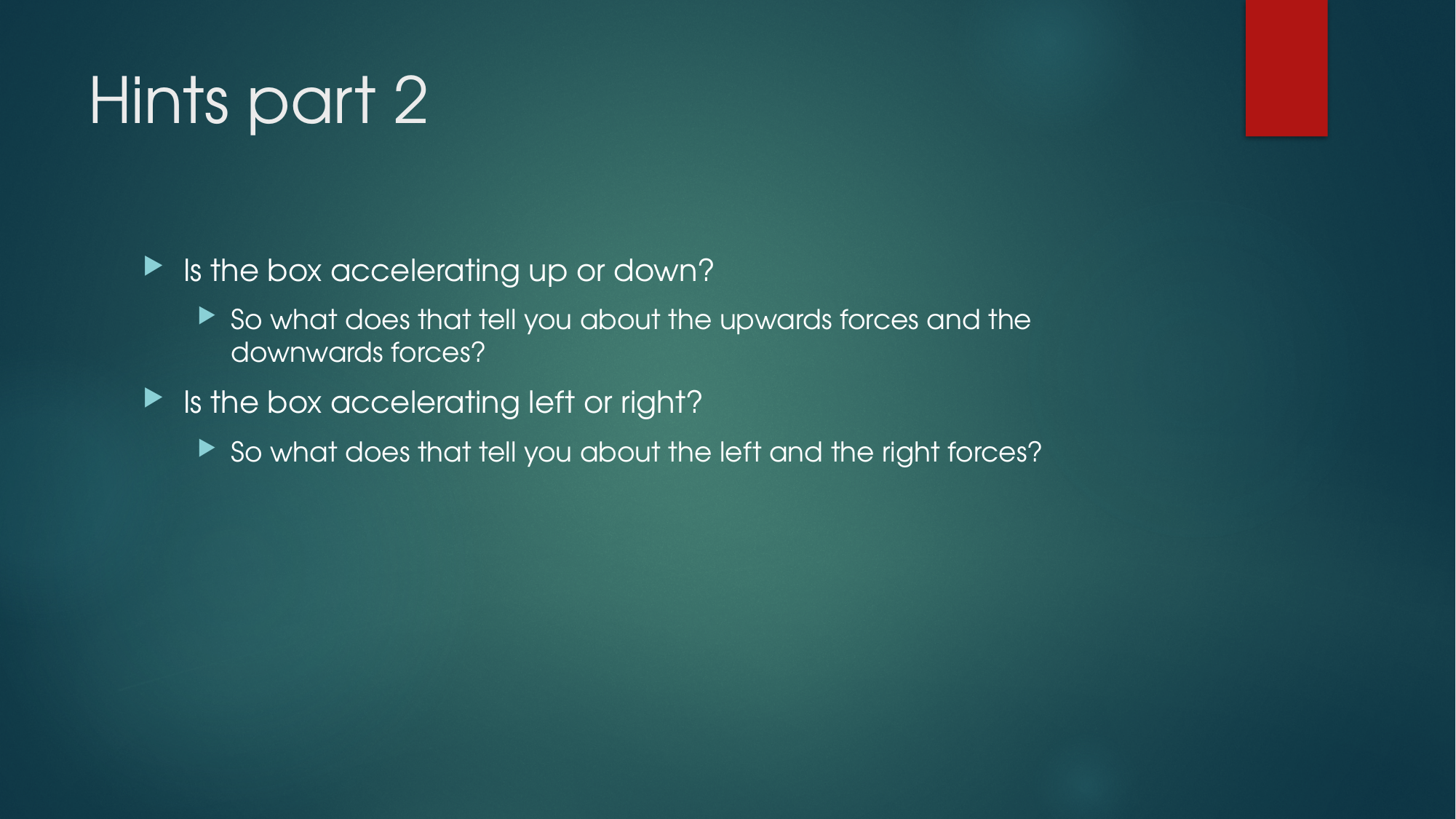

# Hints part 2
Is the box accelerating up or down?
So what does that tell you about the upwards forces and the downwards forces?
Is the box accelerating left or right?
So what does that tell you about the left and the right forces?